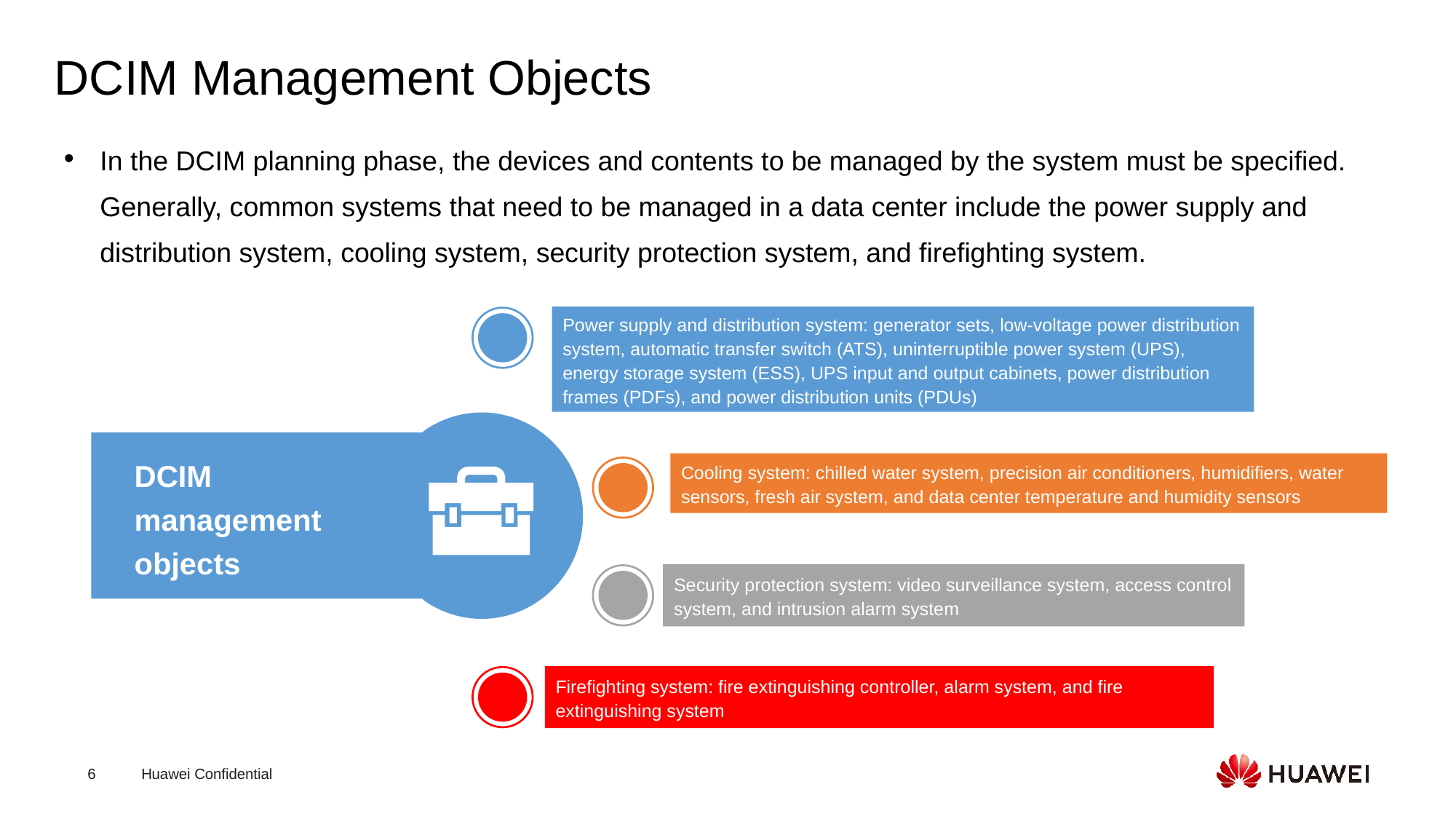

# DCIM Management Objects
In the DCIM planning phase, the devices and contents to be managed by the system must be specified. Generally, common systems that need to be managed in a data center include the power supply and distribution system, cooling system, security protection system, and firefighting system.
Power supply and distribution system: generator sets, low-voltage power distribution system, automatic transfer switch (ATS), uninterruptible power system (UPS), energy storage system (ESS), UPS input and output cabinets, power distribution frames (PDFs), and power distribution units (PDUs)

DCIM management objects
Cooling system: chilled water system, precision air conditioners, humidifiers, water sensors, fresh air system, and data center temperature and humidity sensors

Security protection system: video surveillance system, access control system, and intrusion alarm system

Firefighting system: fire extinguishing controller, alarm system, and fire extinguishing system